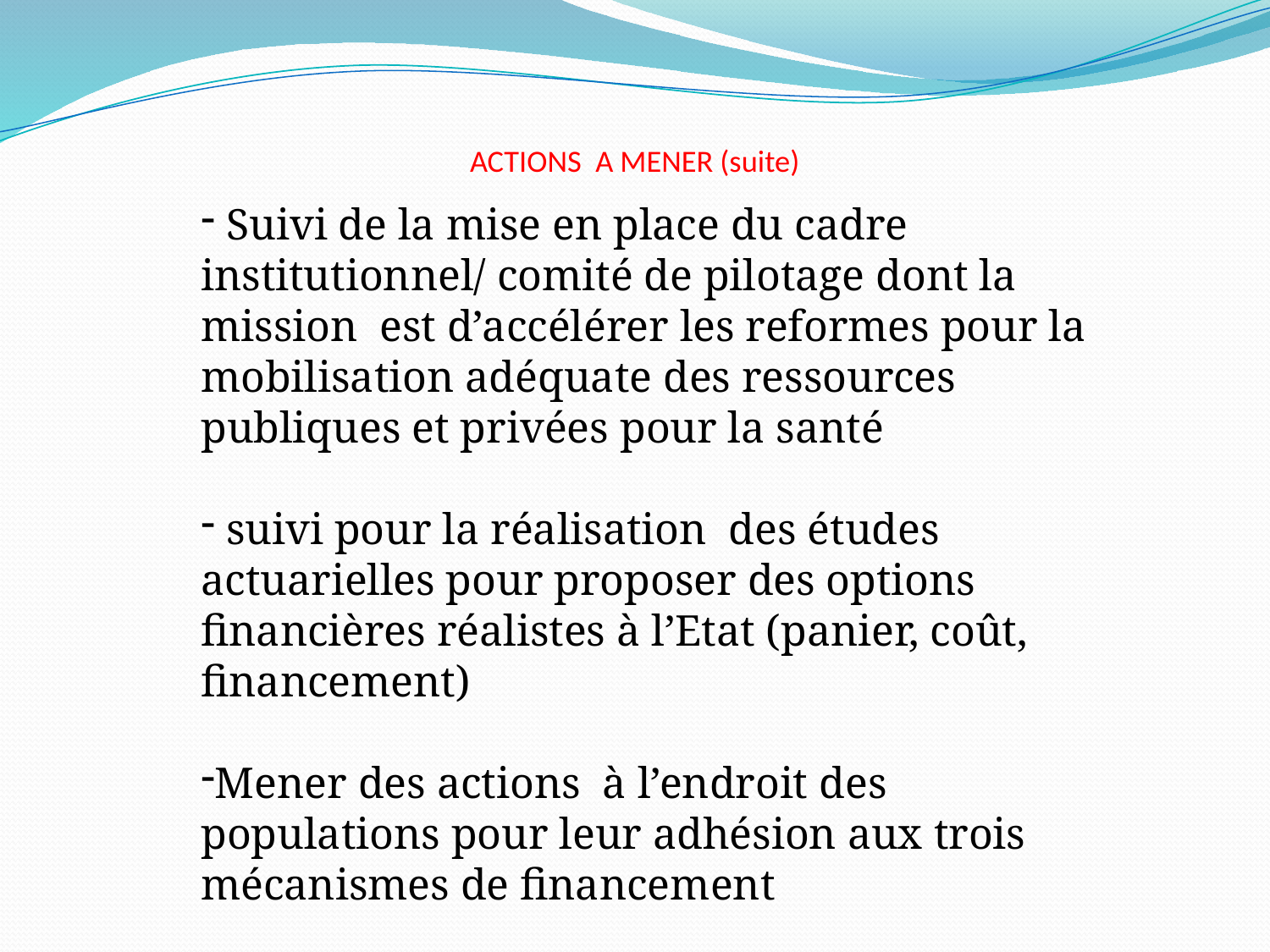

# ACTIONS  A MENER (suite)

 Suivi de la mise en place du cadre institutionnel/ comité de pilotage dont la mission  est d’accélérer les reformes pour la mobilisation adéquate des ressources publiques et privées pour la santé

 suivi pour la réalisation  des études actuarielles pour proposer des options financières réalistes à l’Etat (panier, coût, financement)

Mener des actions  à l’endroit des populations pour leur adhésion aux trois mécanismes de financement